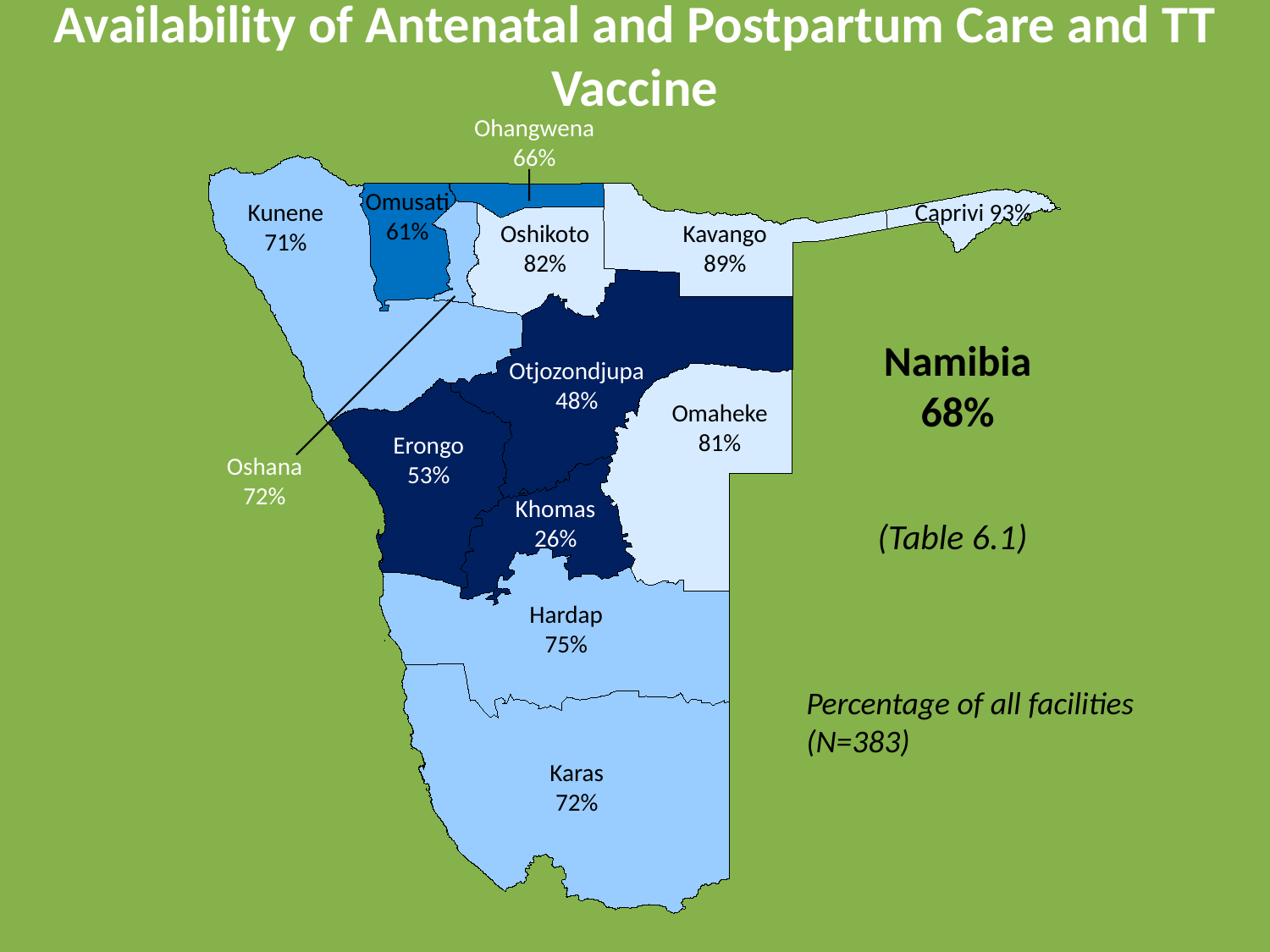

# Availability of Antenatal and Postpartum Care and TT Vaccine

Ohangwena
66%
Omusati
61%
Kunene 71%
Caprivi 93%
Oshikoto
82%
Kavango
89%
Namibia
68%
Otjozondjupa
48%
Omaheke
81%
Erongo
53%
Oshana72%
Khomas
26%
(Table 6.1)
Hardap
75%
Percentage of all facilities
(N=383)
Karas
72%